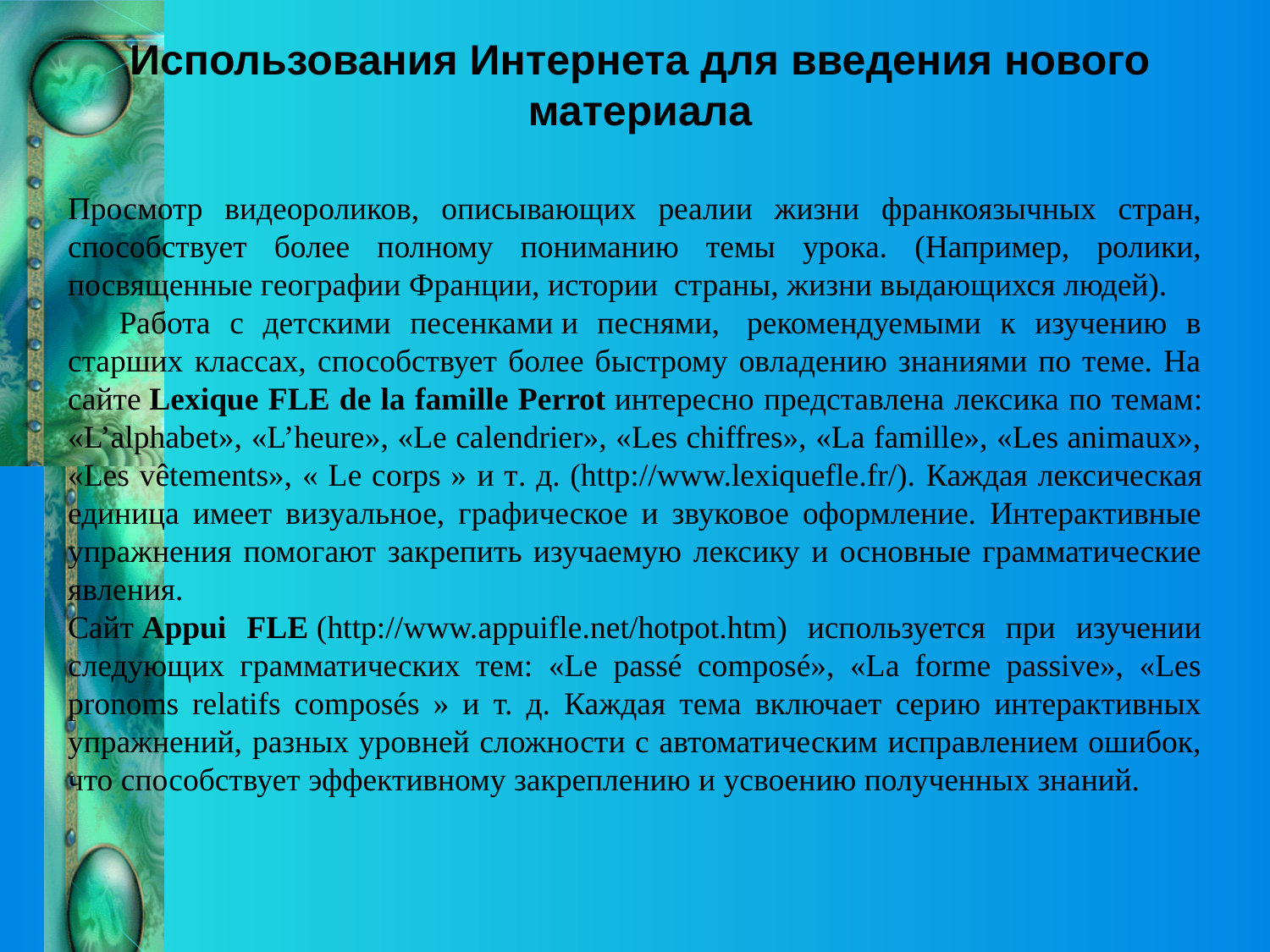

Использования Интернета для введения нового материала
Просмотр видеороликов, описывающих реалии жизни франкоязычных стран, способствует более полному пониманию темы урока. (Например, ролики, посвященные географии Франции, истории  страны, жизни выдающихся людей).
     Работа с детскими песенками и песнями,  рекомендуемыми к изучению в старших классах, способствует более быстрому овладению знаниями по теме. На сайте Lexique FLE de la famille Perrot интересно представлена лексика по темам: «L’alphabet», «L’heure», «Le calendrier», «Les chiffres», «La famille», «Les animaux», «Les vêtements», « Le corps » и т. д. (http://www.lexiquefle.fr/). Каждая лексическая единица имеет визуальное, графическое и звуковое оформление. Интерактивные упражнения помогают закрепить изучаемую лексику и основные грамматические явления.
Сайт Appui FLE (http://www.appuifle.net/hotpot.htm) используется при изучении следующих грамматических тем: «Le passé composé», «La forme passive», «Les pronoms relatifs composés » и т. д. Каждая тема включает серию интерактивных упражнений, разных уровней сложности с автоматическим исправлением ошибок, что способствует эффективному закреплению и усвоению полученных знаний.